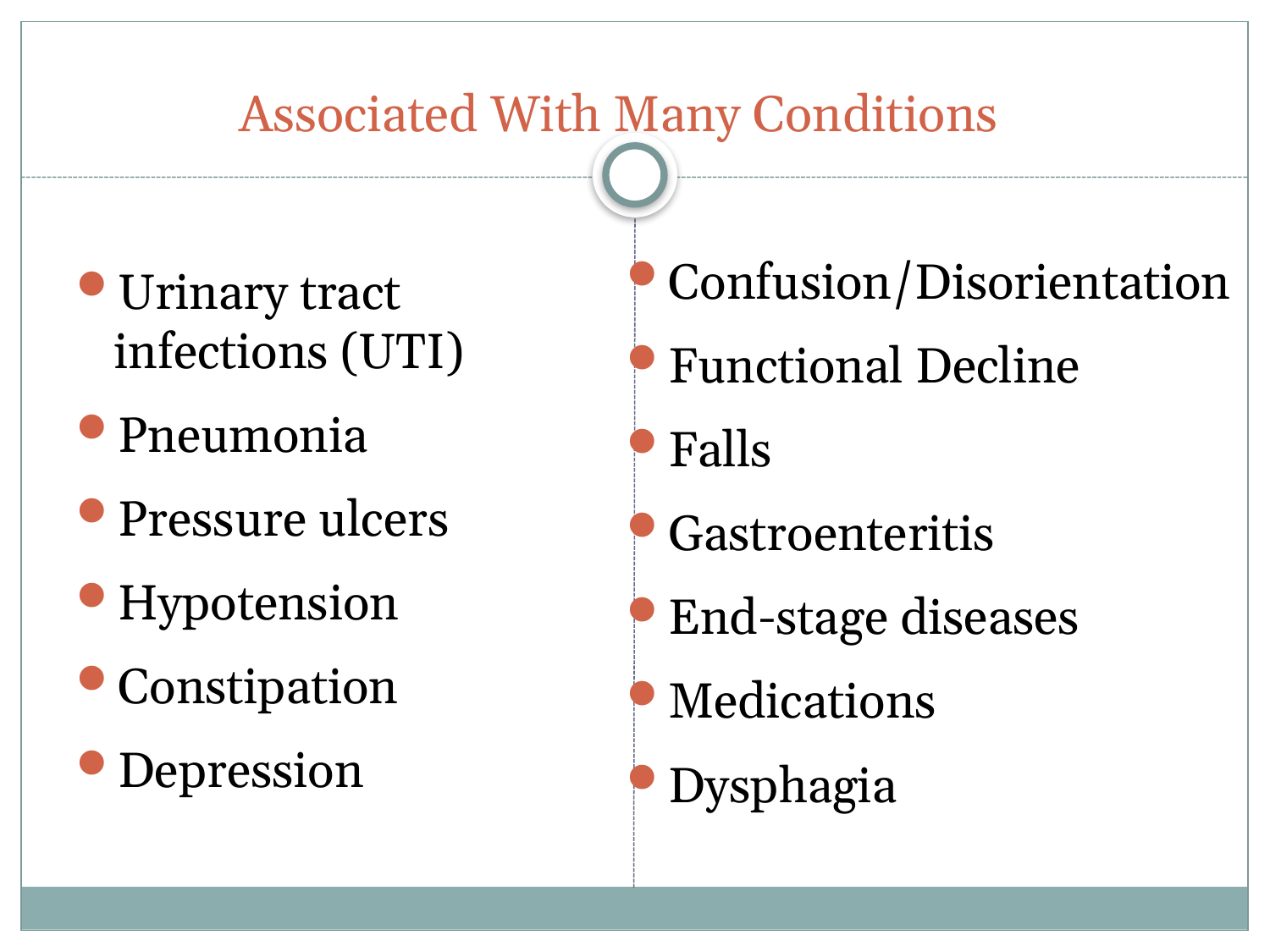

# Associated With Many Conditions
Confusion/Disorientation
Functional Decline
Falls
Gastroenteritis
End-stage diseases
Medications
Dysphagia
Urinary tract infections (UTI)
Pneumonia
Pressure ulcers
Hypotension
Constipation
Depression